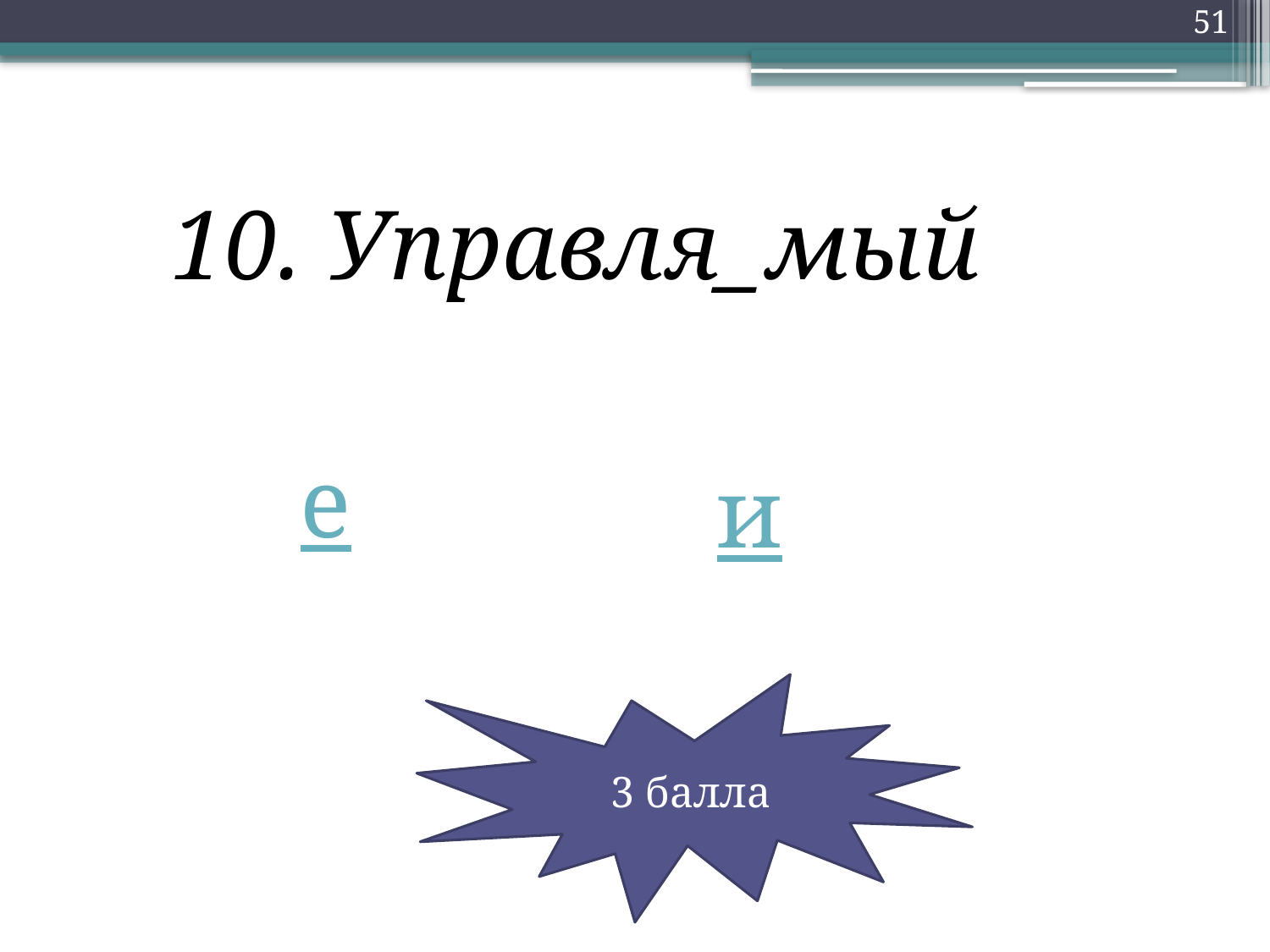

51
10. Управля_мый
е
и
3 балла